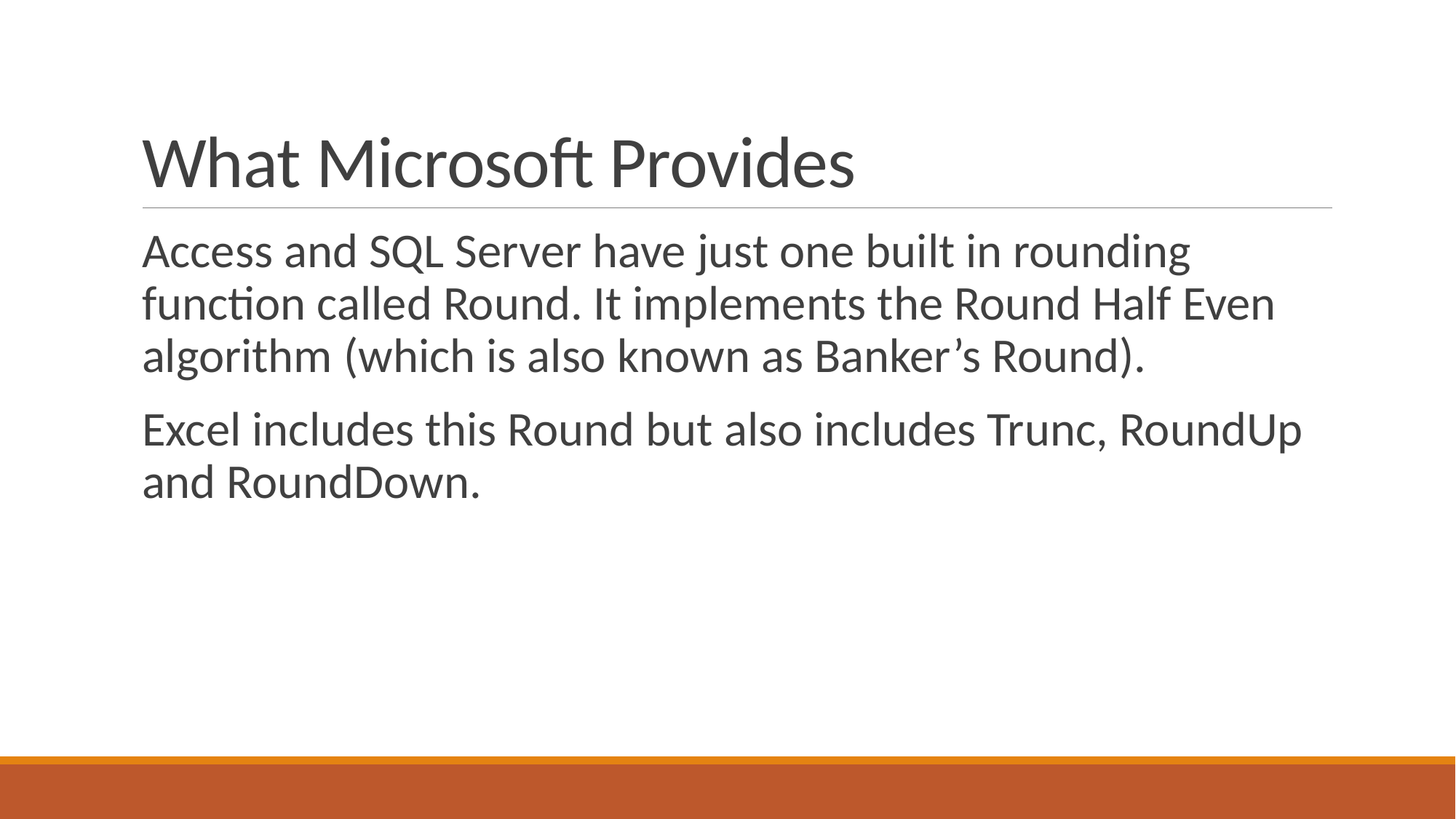

# What Microsoft Provides
Access and SQL Server have just one built in rounding function called Round. It implements the Round Half Even algorithm (which is also known as Banker’s Round).
Excel includes this Round but also includes Trunc, RoundUp and RoundDown.